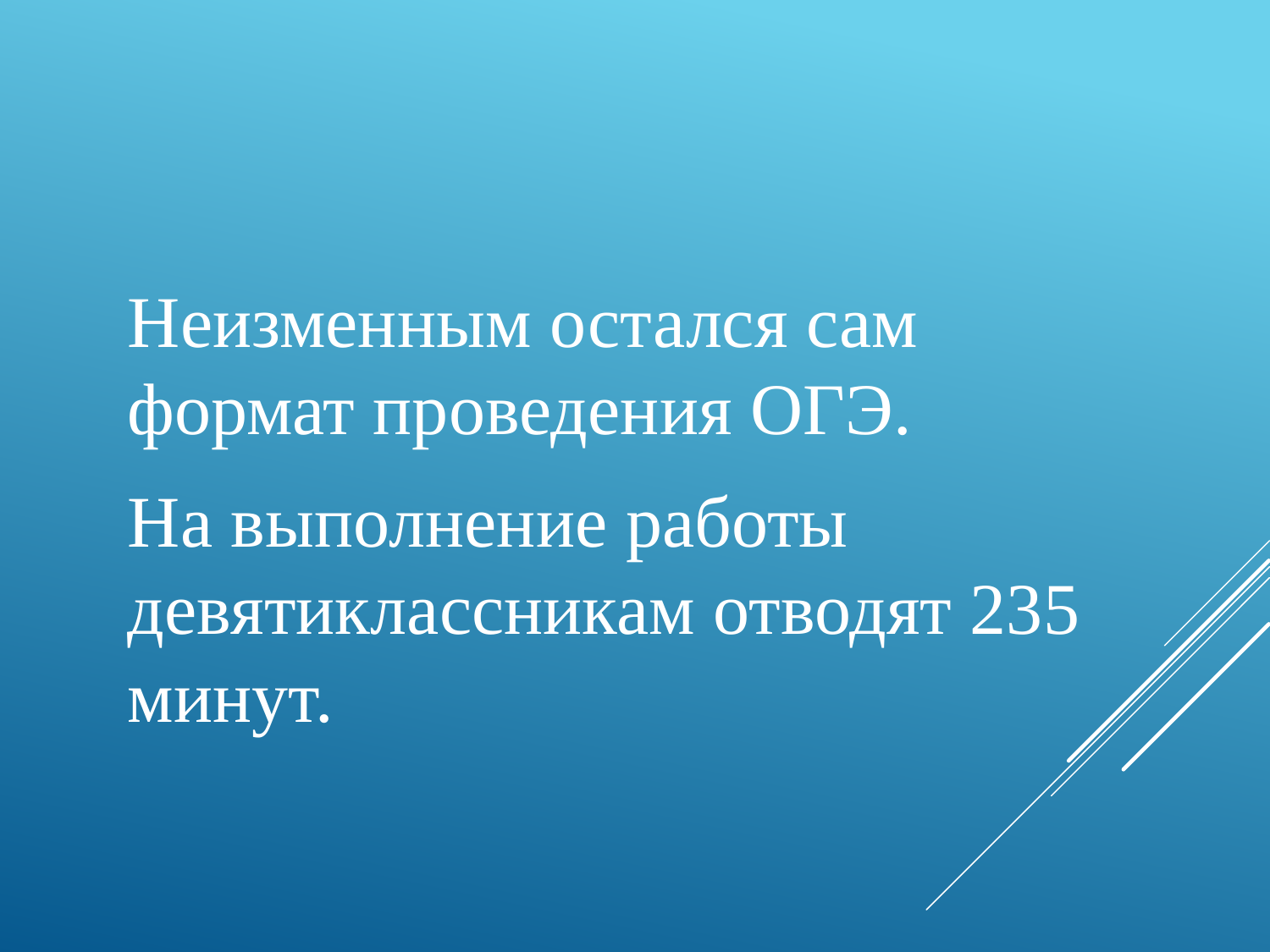

Неизменным остался сам формат проведения ОГЭ.
На выполнение работы девятиклассникам отводят 235 минут.
#